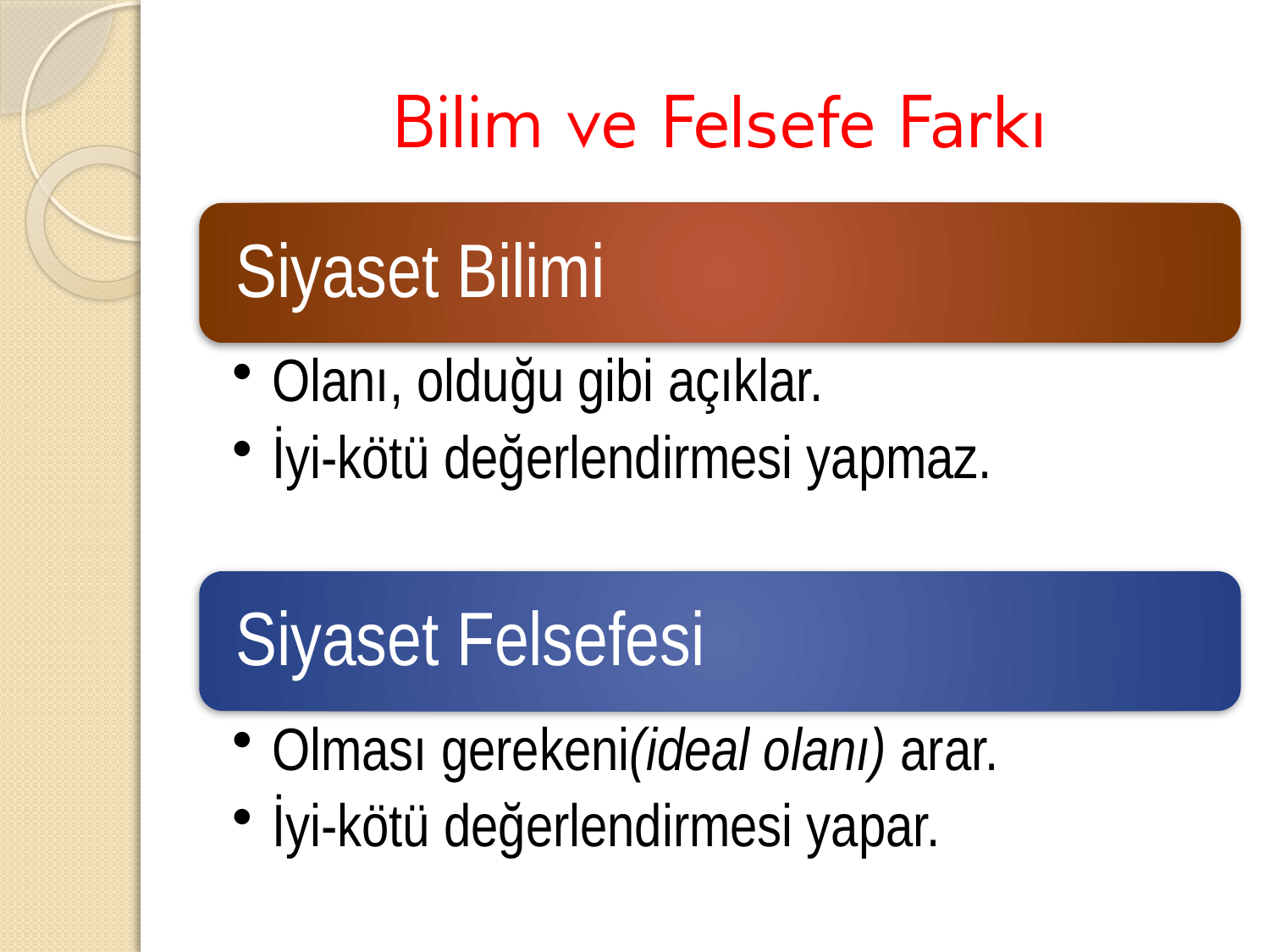

# Bilim ve Felsefe Farkı
Siyaset Bilimi
Olanı, olduğu gibi açıklar.
İyi-kötü değerlendirmesi yapmaz.

Siyaset Felsefesi
Olması gerekeni(ideal olanı) arar.
İyi-kötü değerlendirmesi yapar.